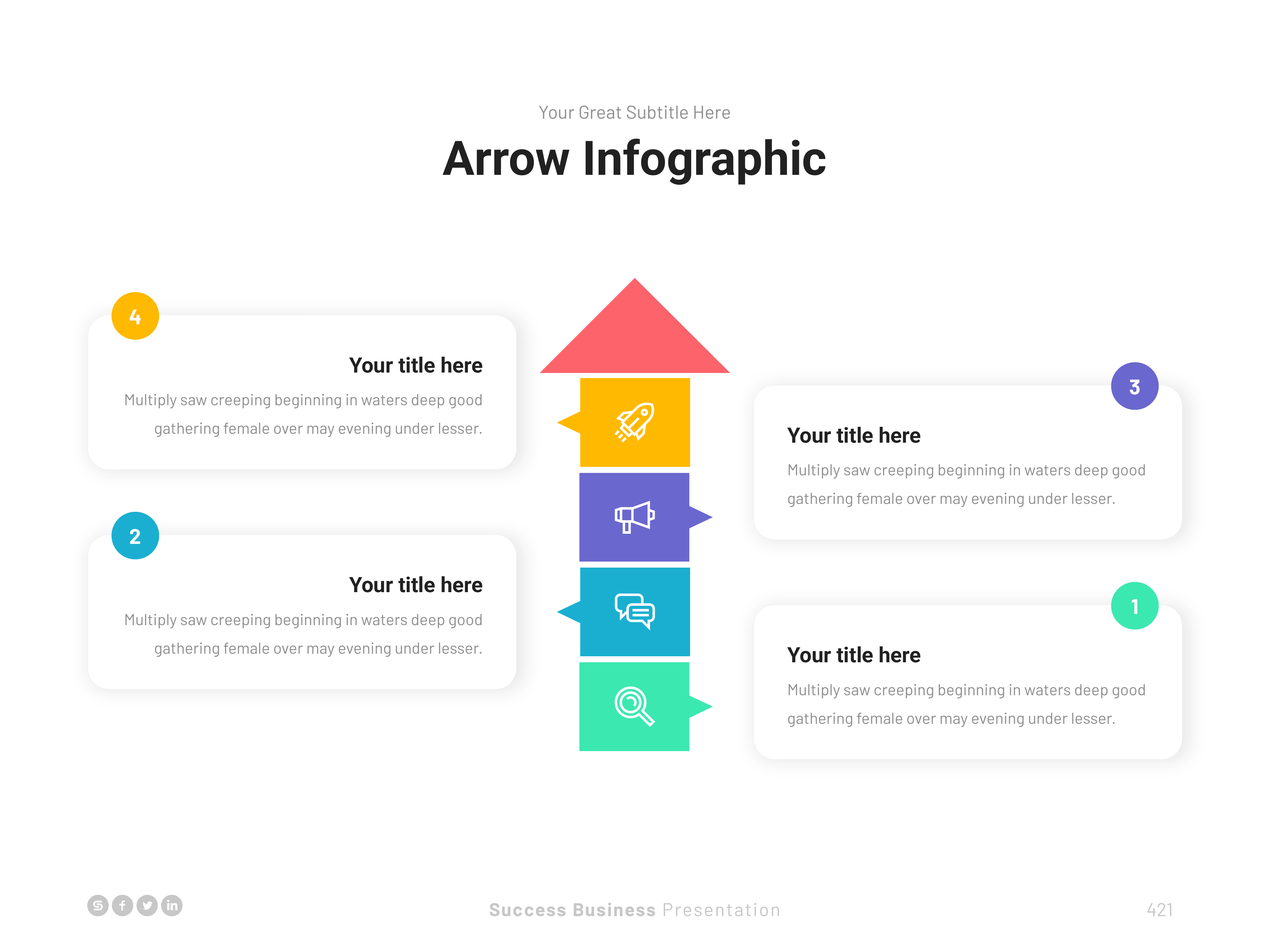

Your Great Subtitle Here
Arrow Infographic

4

Your title here
Multiply saw creeping beginning in waters deep good gathering female over may evening under lesser.
3

Your title here
Multiply saw creeping beginning in waters deep good gathering female over may evening under lesser.

2

Your title here
Multiply saw creeping beginning in waters deep good gathering female over may evening under lesser.

1

Your title here
Multiply saw creeping beginning in waters deep good gathering female over may evening under lesser.